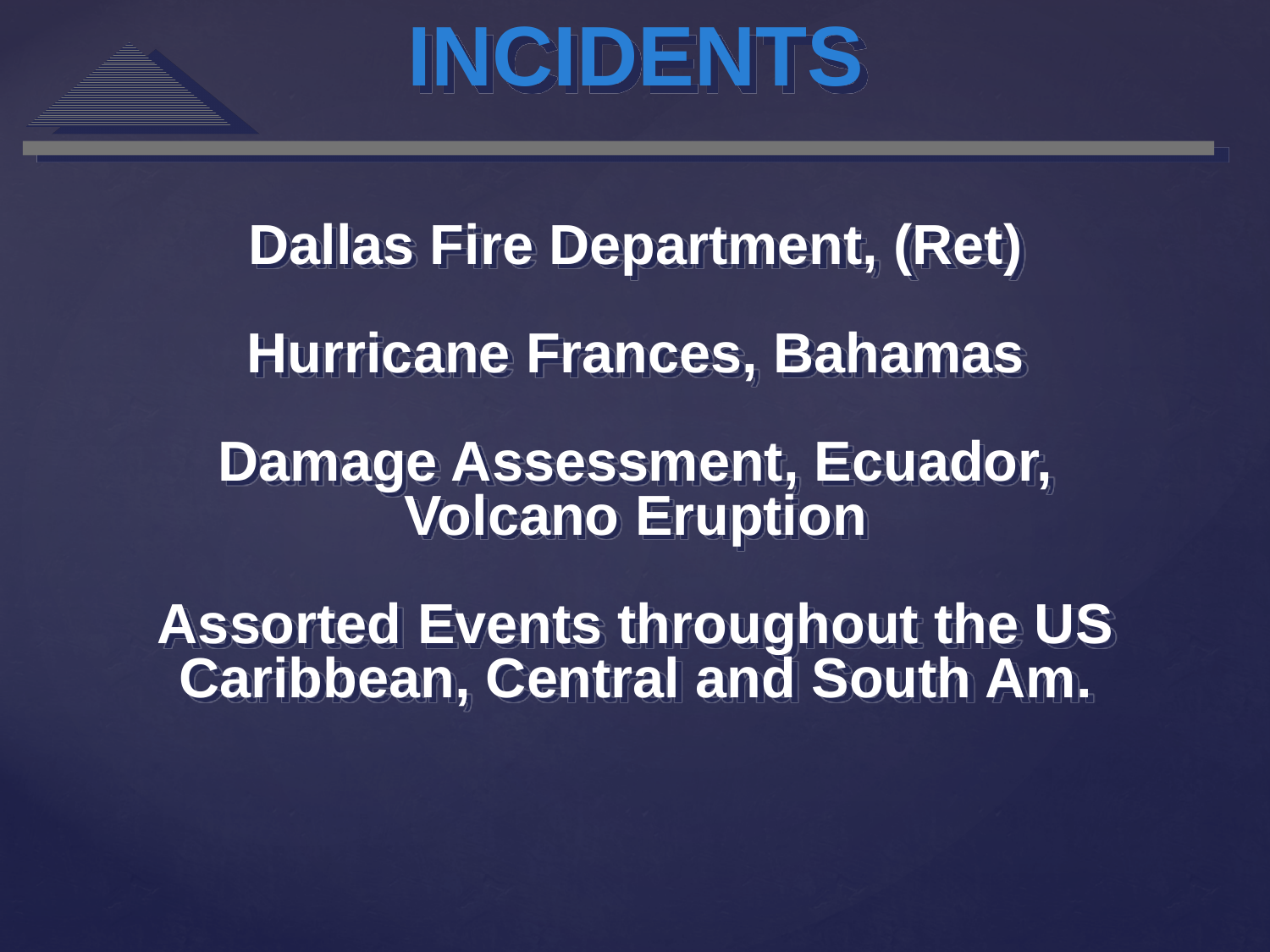

INCIDENTS

Dallas Fire Department, (Ret)

Hurricane Frances, Bahamas

Damage Assessment, Ecuador, Volcano Eruption

Assorted Events throughout the US Caribbean, Central and South Am.